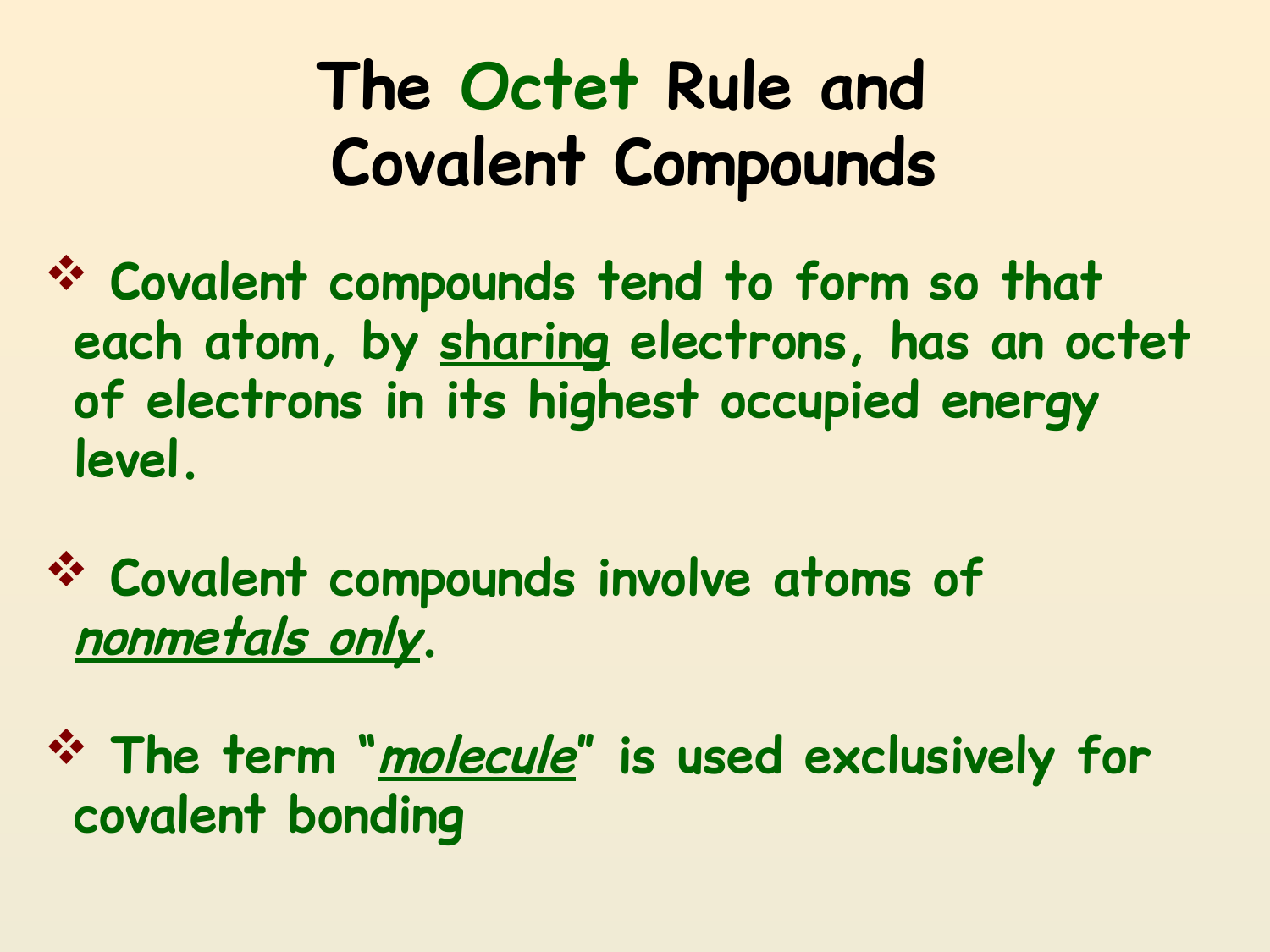

# The Octet Rule and Covalent Compounds
 Covalent compounds tend to form so that each atom, by sharing electrons, has an octet of electrons in its highest occupied energy level.

 Covalent compounds involve atoms of nonmetals only.

 The term “molecule” is used exclusively for covalent bonding